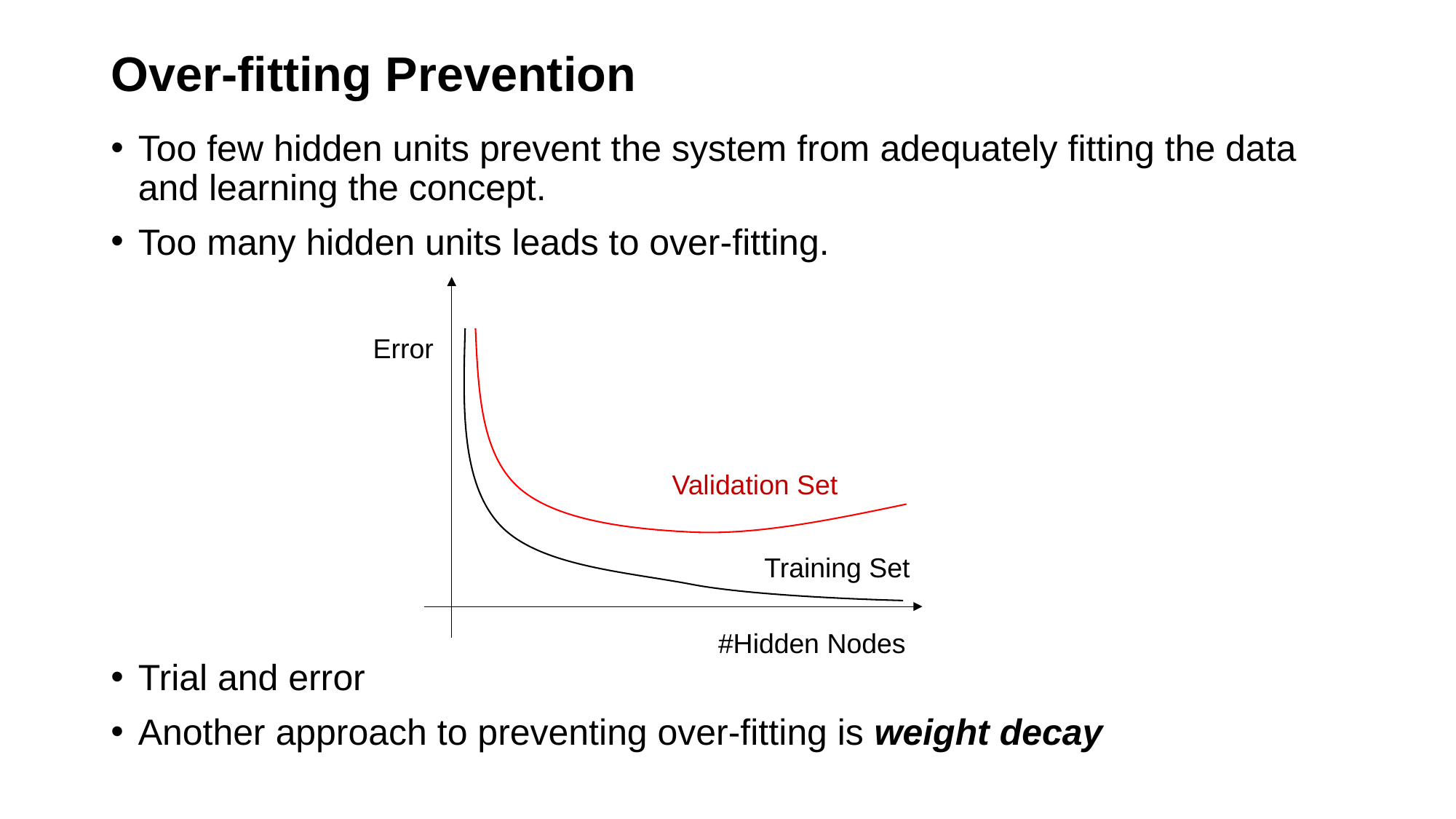

# Over-fitting Prevention
Too few hidden units prevent the system from adequately fitting the data and learning the concept.
Too many hidden units leads to over-fitting.

Trial and error
Another approach to preventing over-fitting is weight decay
Error

Validation Set
Training Set
#Hidden Nodes